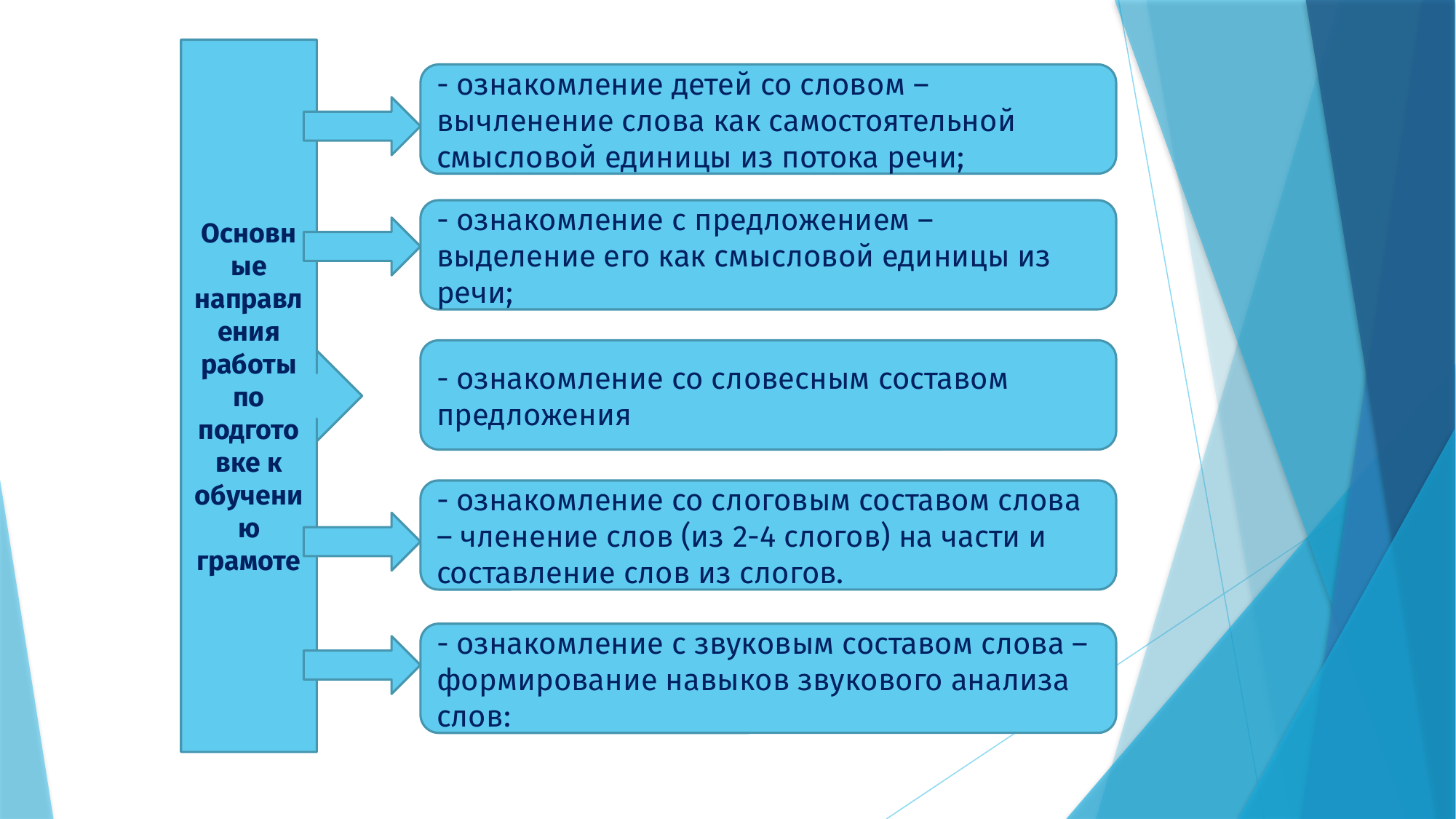

Основные направления работы по подготовке к обучению грамоте
- ознакомление детей со словом – вычленение слова как самостоятельной смысловой единицы из потока речи;

- ознакомление с предложением – выделение его как смысловой единицы из речи;

- ознакомление со словесным составом предложения
- ознакомление со слоговым составом слова – членение слов (из 2-4 слогов) на части и составление слов из слогов.

- ознакомление с звуковым составом слова – формирование навыков звукового анализа слов: